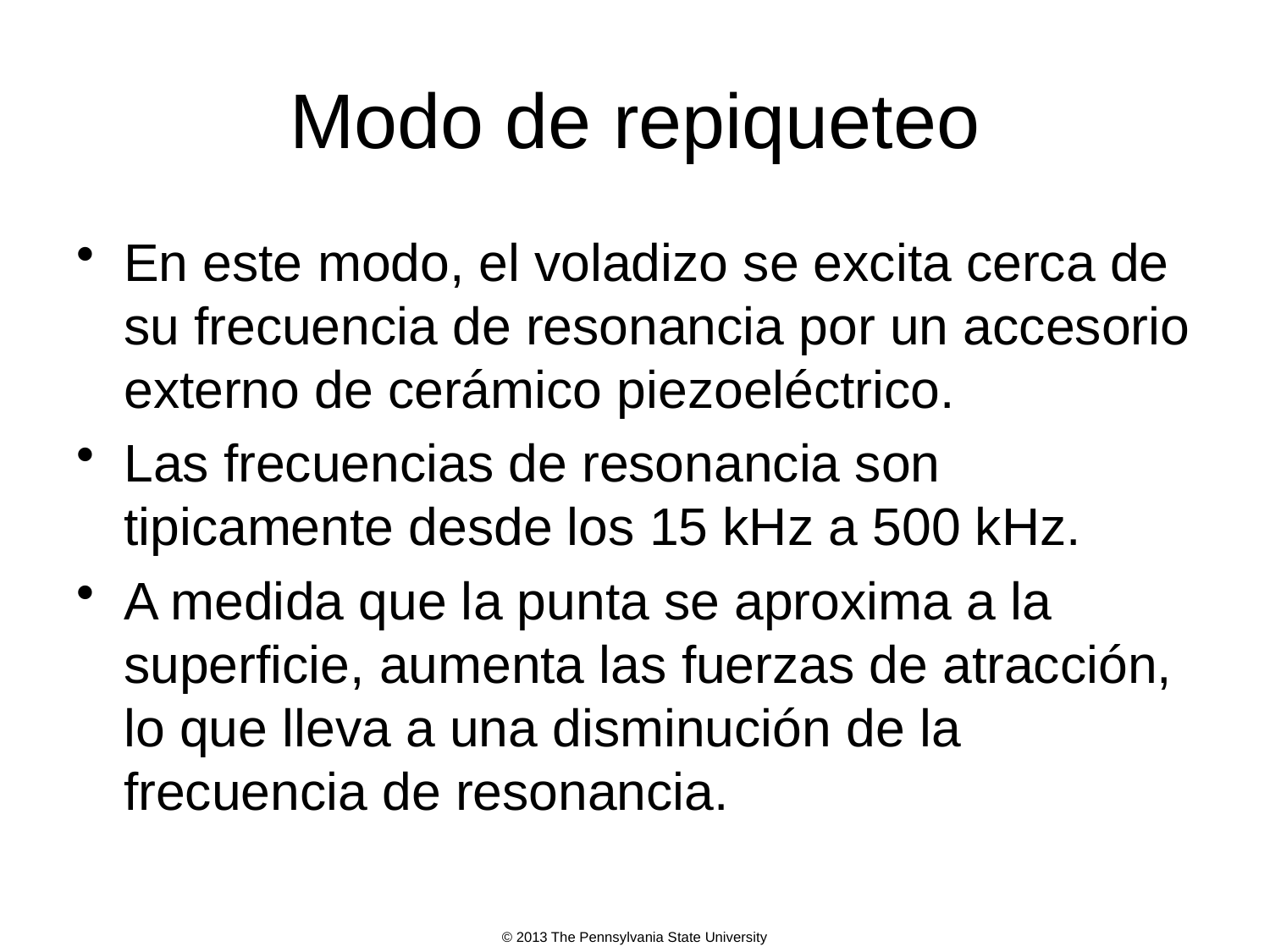

# Modo de repiqueteo
En este modo, el voladizo se excita cerca de su frecuencia de resonancia por un accesorio externo de cerámico piezoeléctrico.
Las frecuencias de resonancia son tipicamente desde los 15 kHz a 500 kHz.
A medida que la punta se aproxima a la superficie, aumenta las fuerzas de atracción, lo que lleva a una disminución de la frecuencia de resonancia.